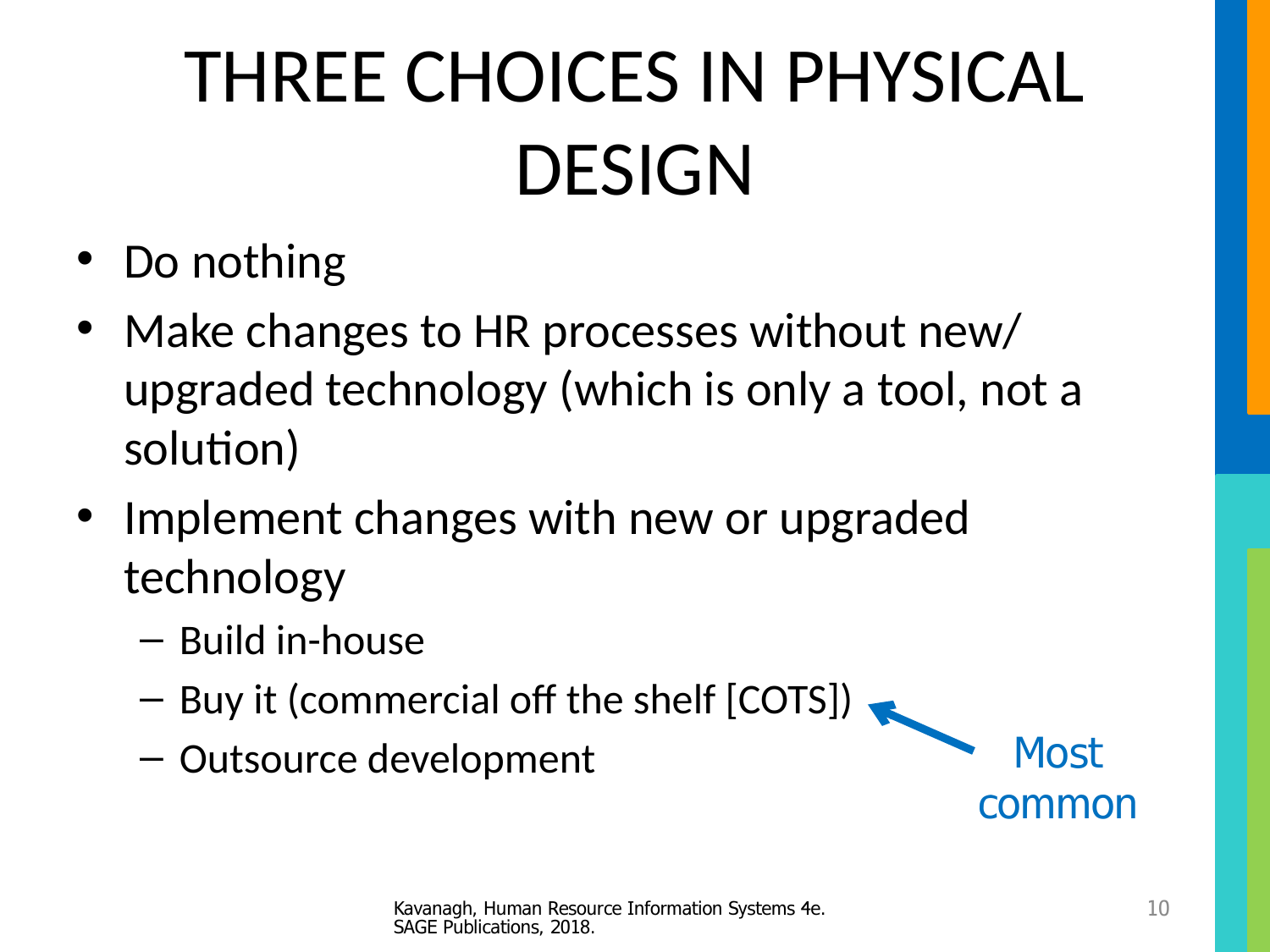

# THREE CHOICES IN PHYSICAL DESIGN
Do nothing
Make changes to HR processes without new/ upgraded technology (which is only a tool, not a solution)
Implement changes with new or upgraded technology
Build in-house
Buy it (commercial off the shelf [COTS])
Outsource development
Most common
Kavanagh, Human Resource Information Systems 4e. SAGE Publications, 2018.
10